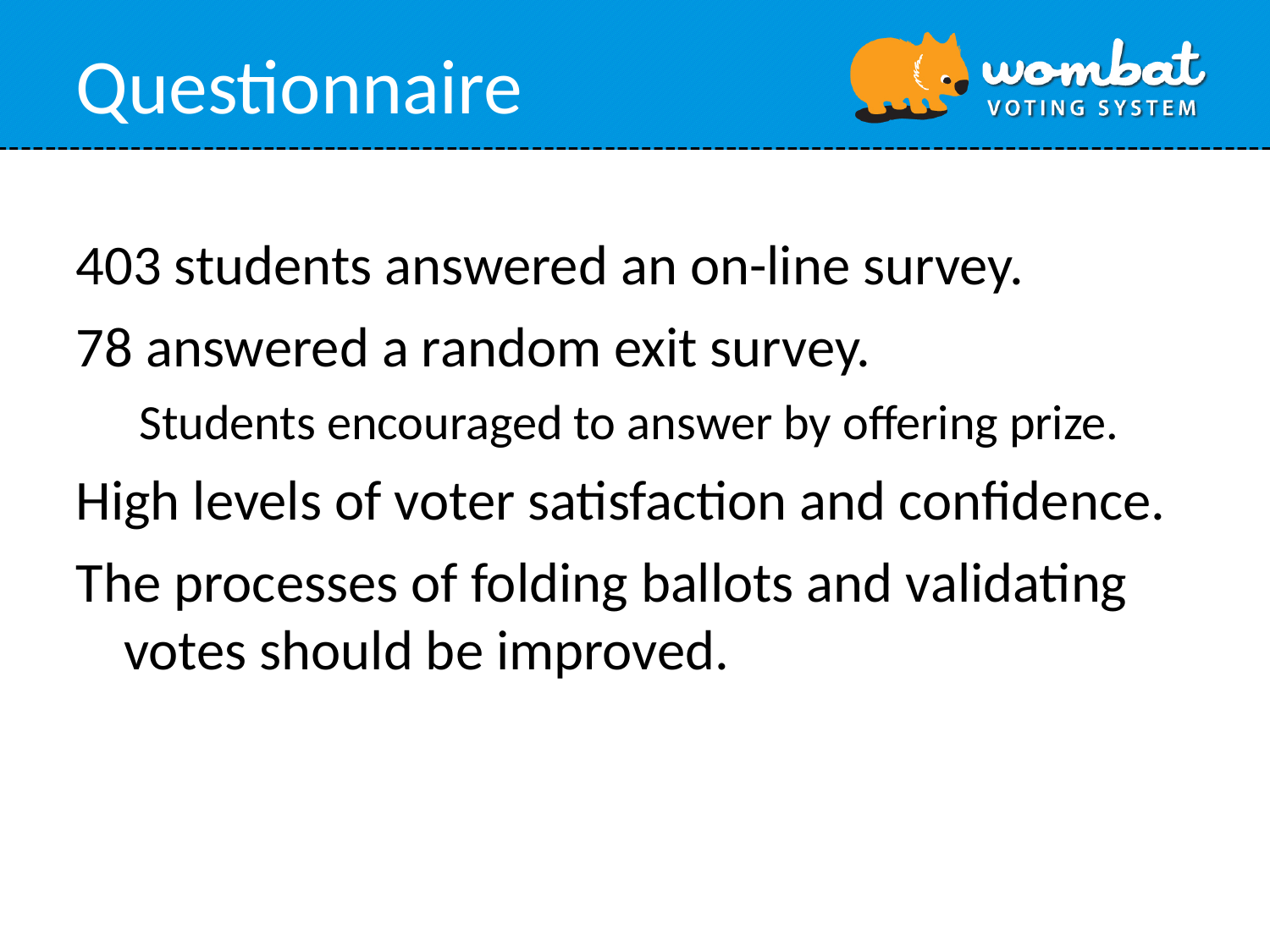

# Questionnaire
403 students answered an on-line survey.
78 answered a random exit survey.
Students encouraged to answer by offering prize.
High levels of voter satisfaction and confidence.
The processes of folding ballots and validating votes should be improved.